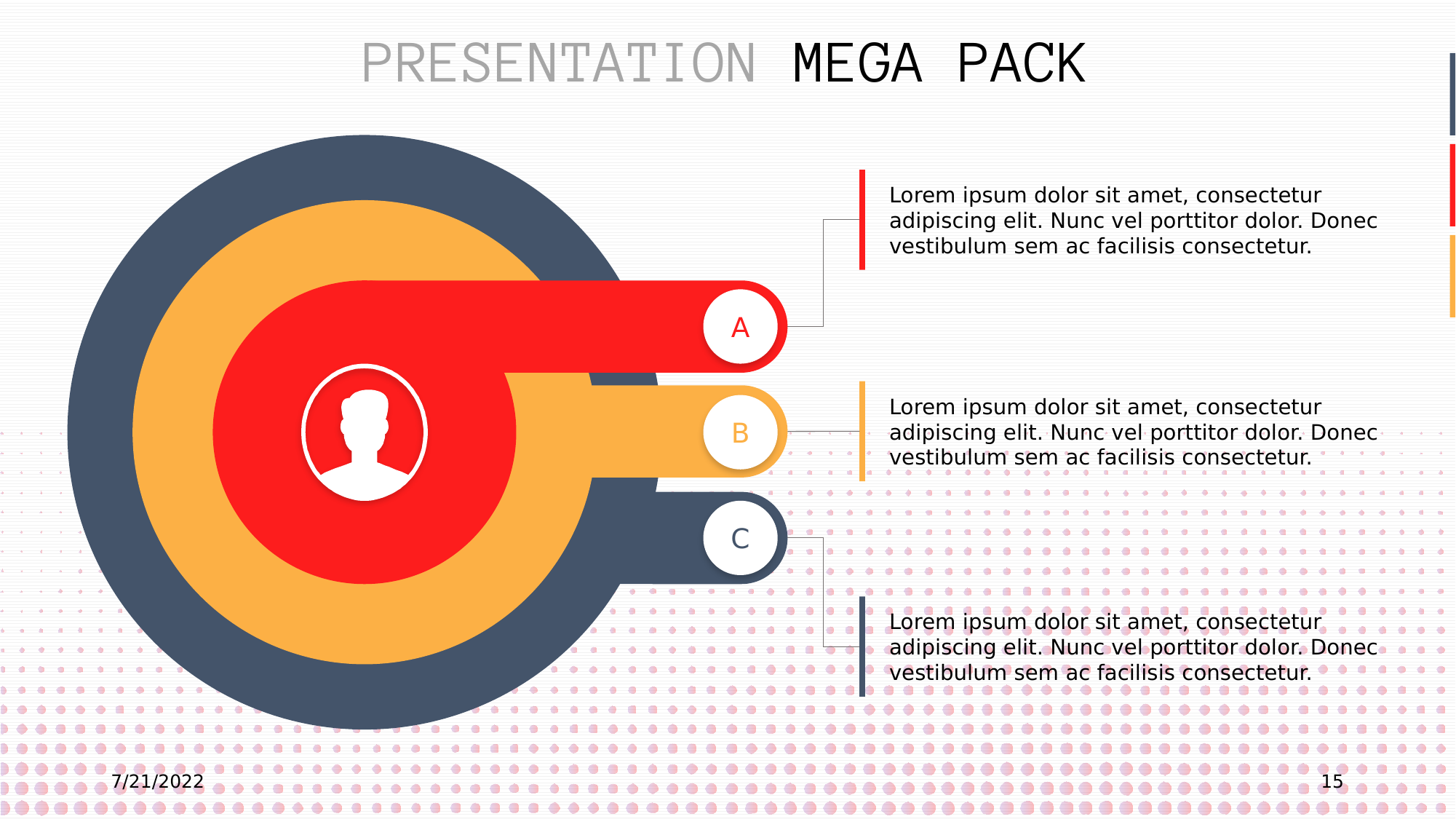

PRESENTATION MEGA PACK

Lorem ipsum dolor sit amet, consectetur adipiscing elit. Nunc vel porttitor dolor. Donec vestibulum sem ac facilisis consectetur.
A

Lorem ipsum dolor sit amet, consectetur adipiscing elit. Nunc vel porttitor dolor. Donec vestibulum sem ac facilisis consectetur.
B
C

Lorem ipsum dolor sit amet, consectetur adipiscing elit. Nunc vel porttitor dolor. Donec vestibulum sem ac facilisis consectetur.
7/21/2022
15